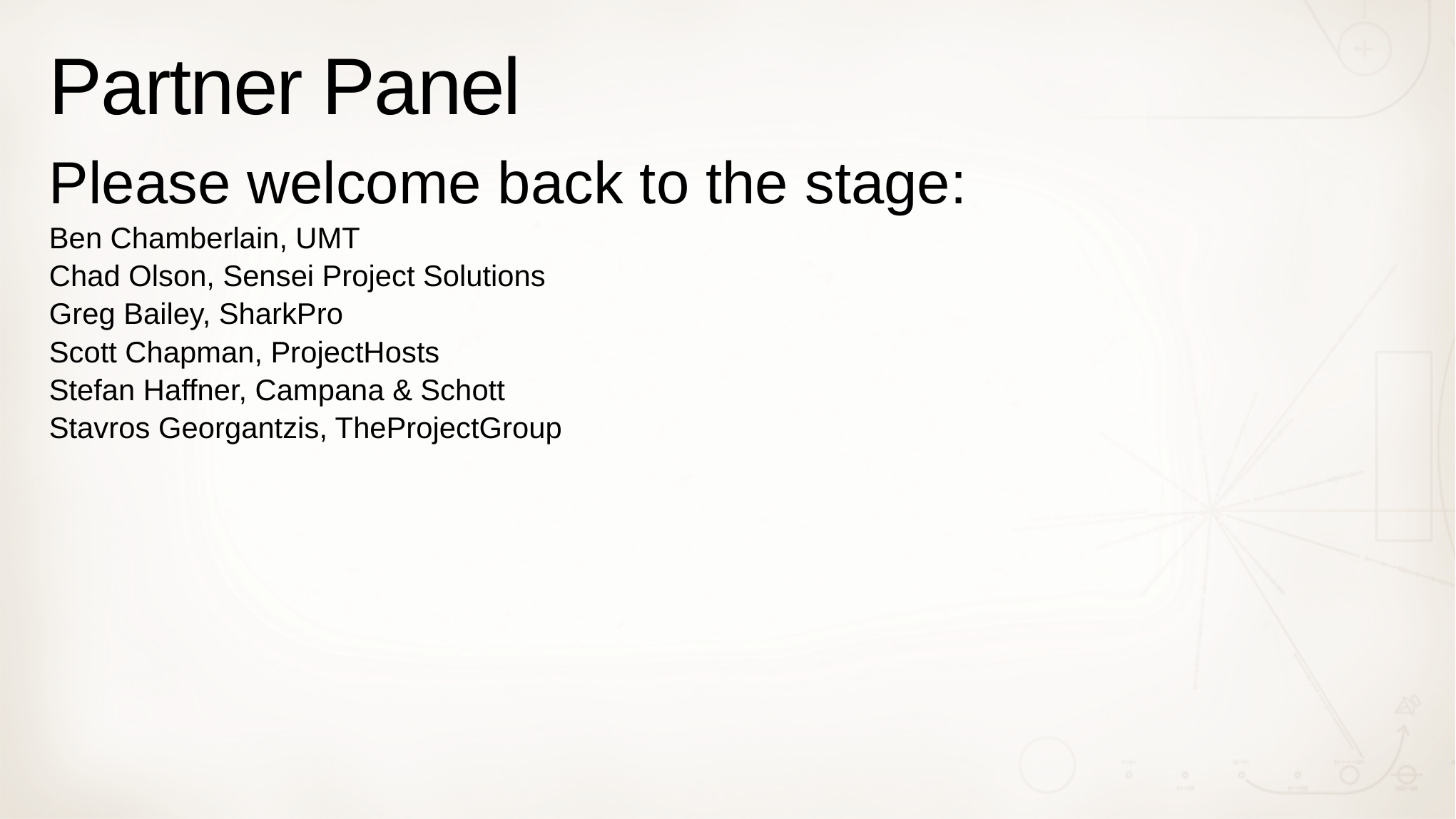

# Partner Panel
Please welcome back to the stage:
Ben Chamberlain, UMT
Chad Olson, Sensei Project Solutions
Greg Bailey, SharkPro
Scott Chapman, ProjectHosts
Stefan Haffner, Campana & Schott
Stavros Georgantzis, TheProjectGroup